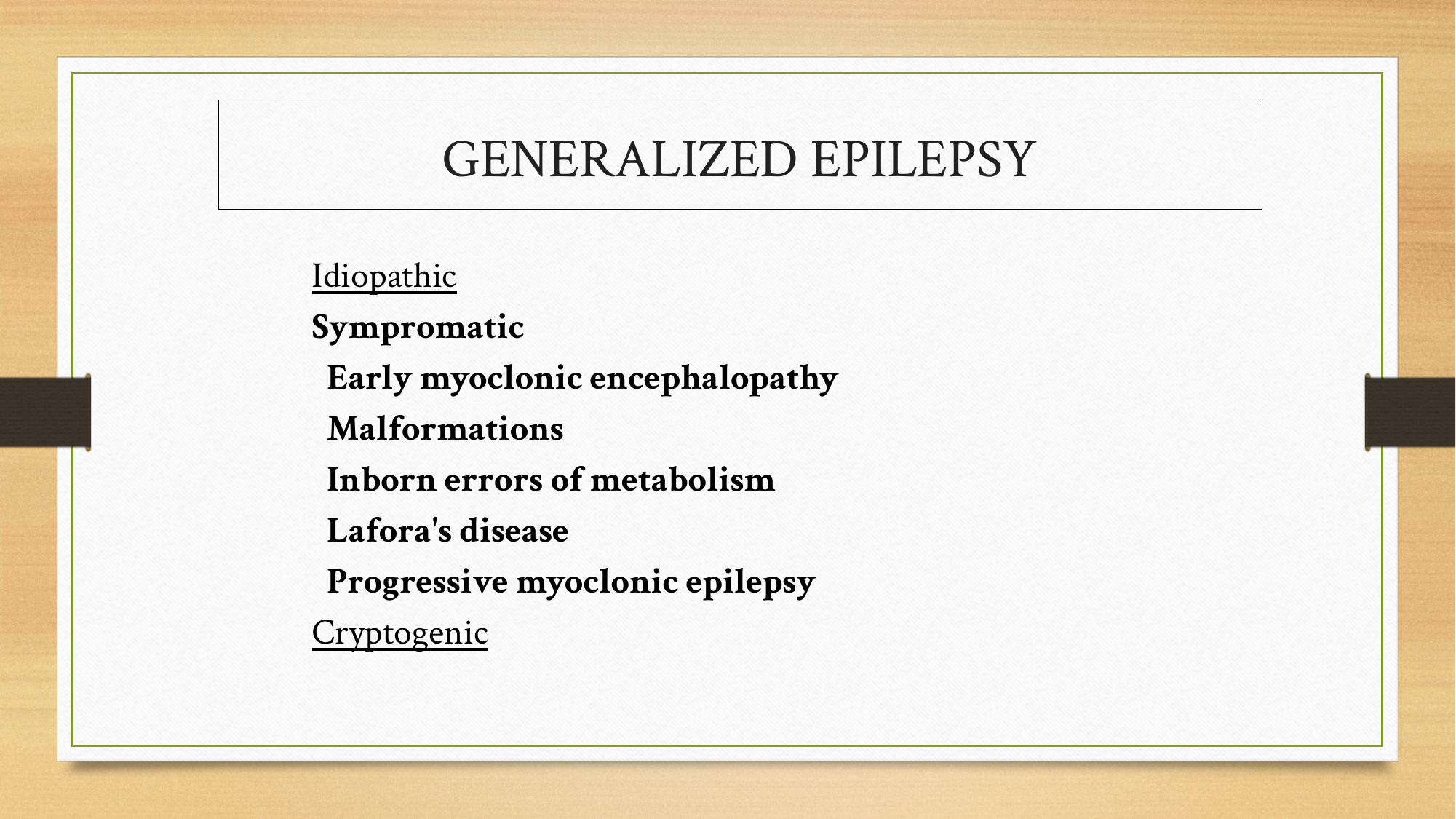

GENERALIZED EPILEPSY
Idiopathic
Sympromatic
  Early myoclonic encephalopathy
  Malformations
  Inborn errors of metabolism
  Lafora's disease
  Progressive myoclonic epilepsy
Cryptogenic